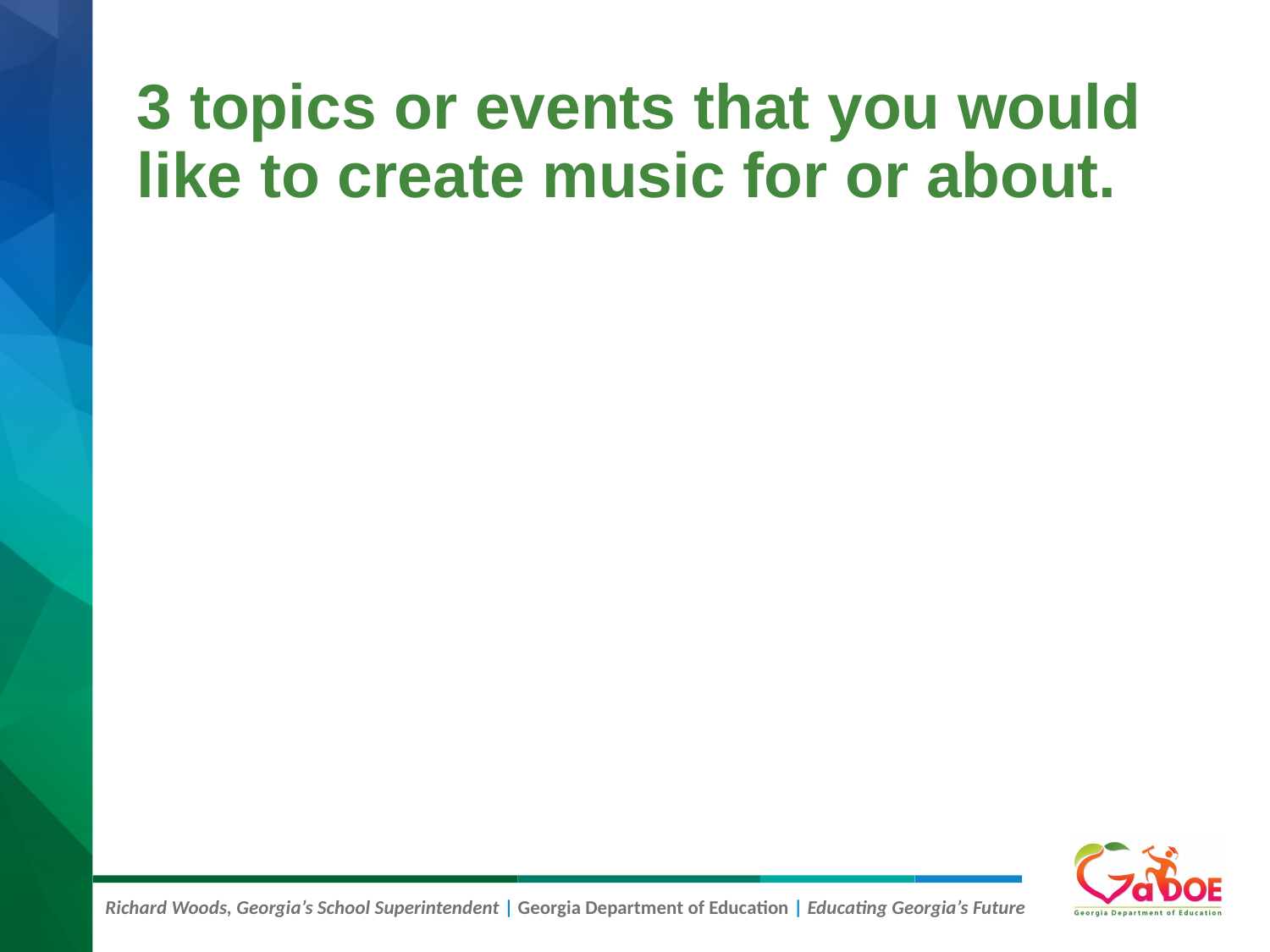

# 3 topics or events that you would like to create music for or about.